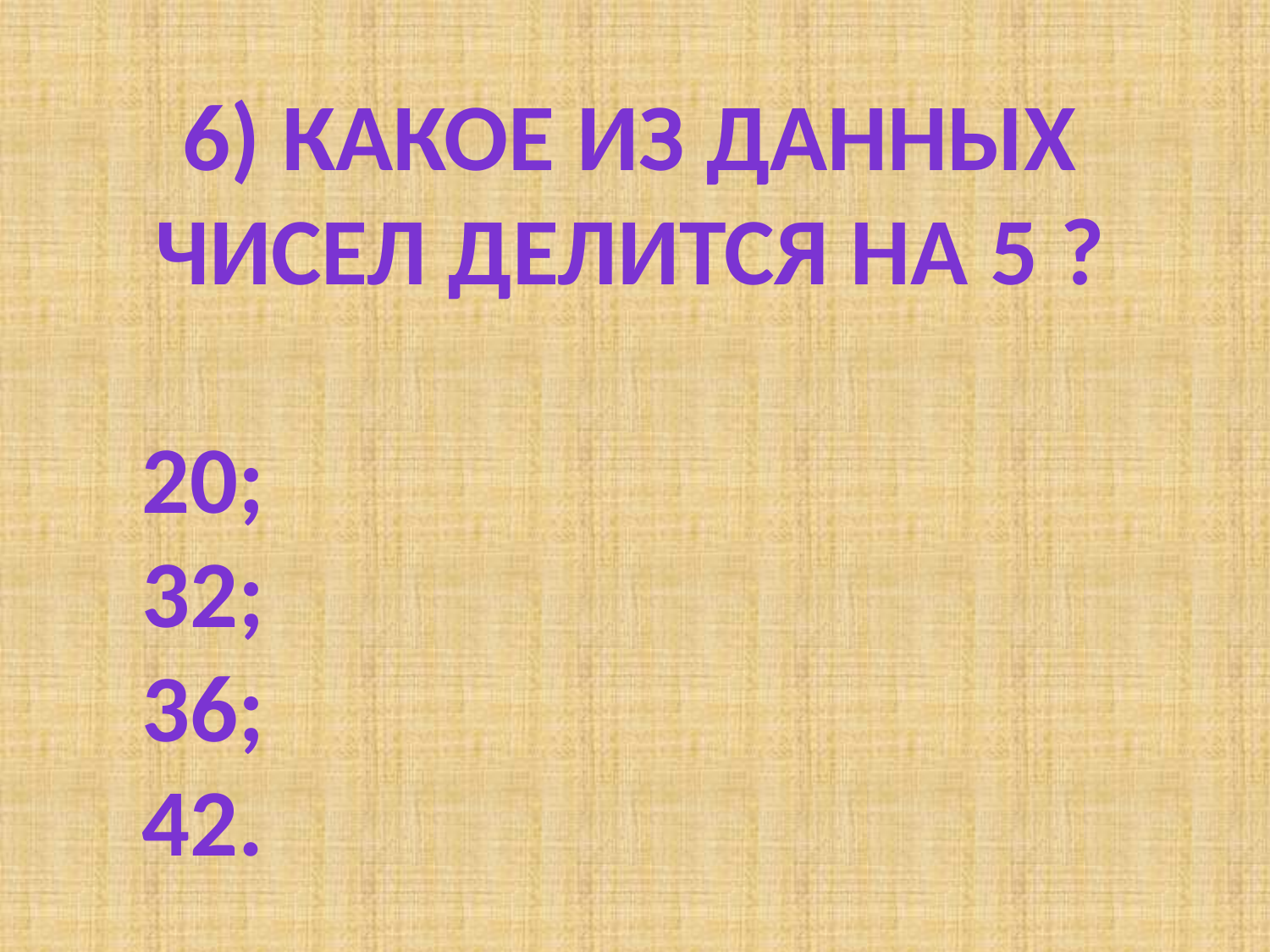

6) Какое из данных чисел делится на 5 ?
#
20;
32;
36;
42.